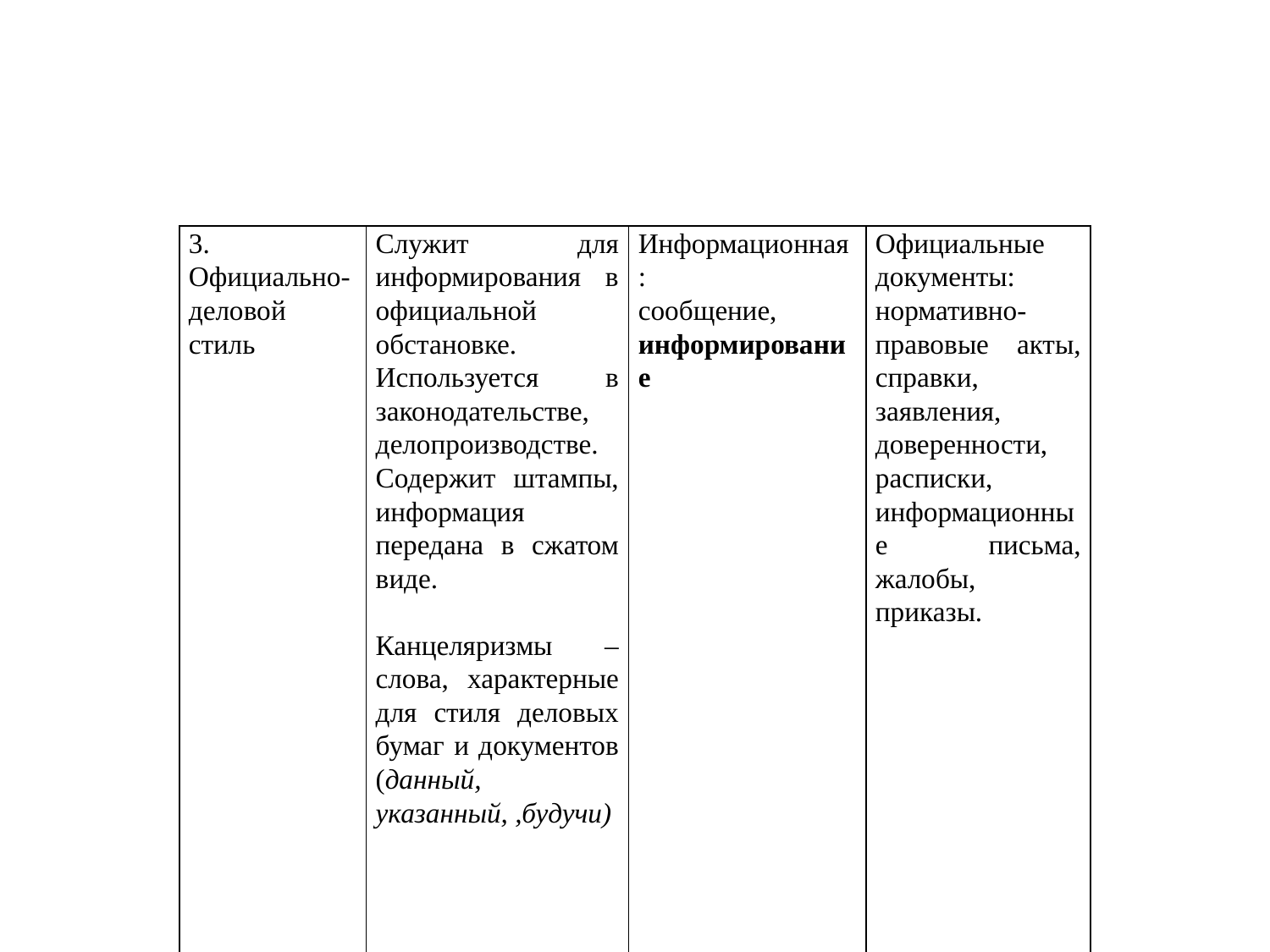

#
| 3. Официально-деловой стиль | Служит для информирования в официальной обстановке. Используется в законодательстве, делопроизводстве. Содержит штампы, информация передана в сжатом виде.   Канцеляризмы – слова, характерные для стиля деловых бумаг и документов (данный, указанный, ,будучи) | Информационная: сообщение, информирование | Официальные документы: нормативно-правовые акты, справки, заявления, доверенности, расписки, информационные письма, жалобы, приказы. |
| --- | --- | --- | --- |